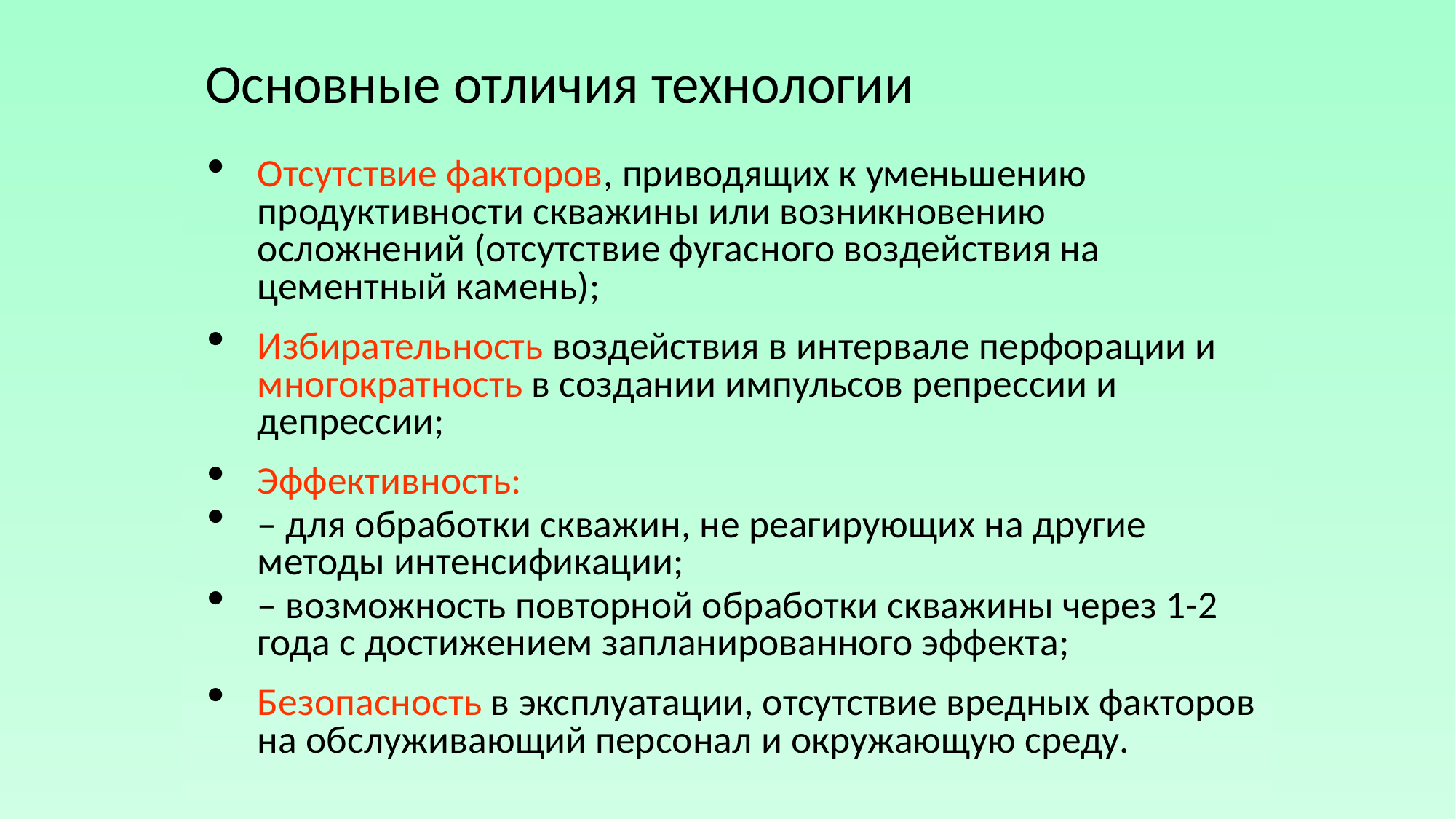

# Основные отличия технологии
Отсутствие факторов, приводящих к уменьшению продуктивности скважины или возникновению осложнений (отсутствие фугасного воздействия на цементный камень);

Избирательность воздействия в интервале перфорации и многократность в создании импульсов репрессии и депрессии;

Эффективность:
– для обработки скважин, не реагирующих на другие методы интенсификации;
– возможность повторной обработки скважины через 1-2 года с достижением запланированного эффекта;

Безопасность в эксплуатации, отсутствие вредных факторов на обслуживающий персонал и окружающую среду.